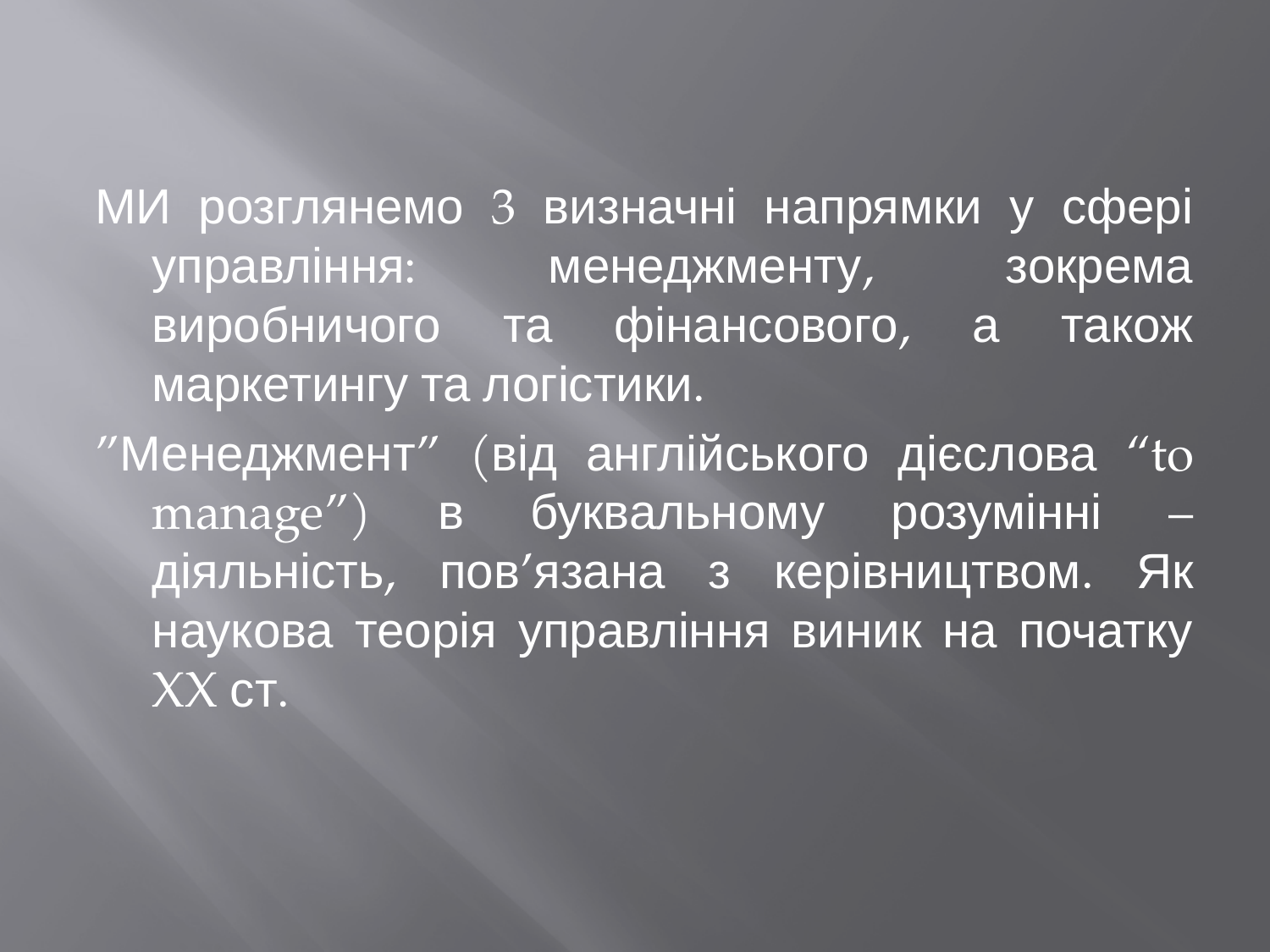

#

МИ розглянемо 3 визначні напрямки у сфері управління: менеджменту, зокрема виробничого та фінансового, а також маркетингу та логістики.
”Менеджмент” (від англійського дієслова “to manage”) в буквальному розумінні – діяльність, пов’язана з керівництвом. Як наукова теорія управління виник на початку XX ст.